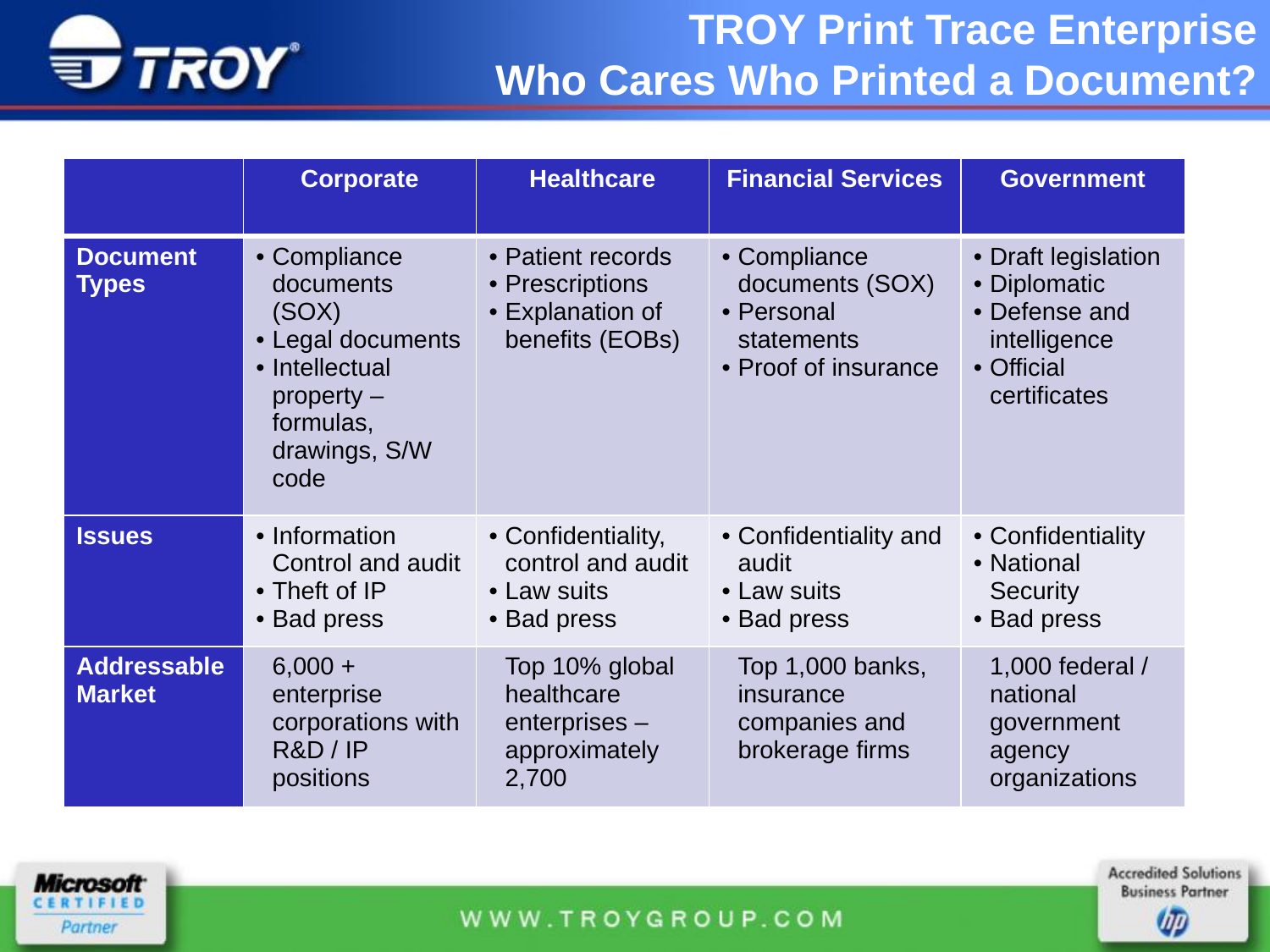

# TROY Print Trace Enterprise Who Cares Who Printed a Document?
|  | Corporate | Healthcare | Financial Services | Government |
| --- | --- | --- | --- | --- |
| Document Types | Compliance documents (SOX) Legal documents Intellectual property – formulas, drawings, S/W code | Patient records Prescriptions Explanation of benefits (EOBs) | Compliance documents (SOX) Personal statements Proof of insurance | Draft legislation Diplomatic Defense and intelligence Official certificates |
| Issues | Information Control and audit Theft of IP Bad press | Confidentiality, control and audit Law suits Bad press | Confidentiality and audit Law suits Bad press | Confidentiality National Security Bad press |
| Addressable Market | 6,000 + enterprise corporations with R&D / IP positions | Top 10% global healthcare enterprises – approximately 2,700 | Top 1,000 banks, insurance companies and brokerage firms | 1,000 federal / national government agency organizations |